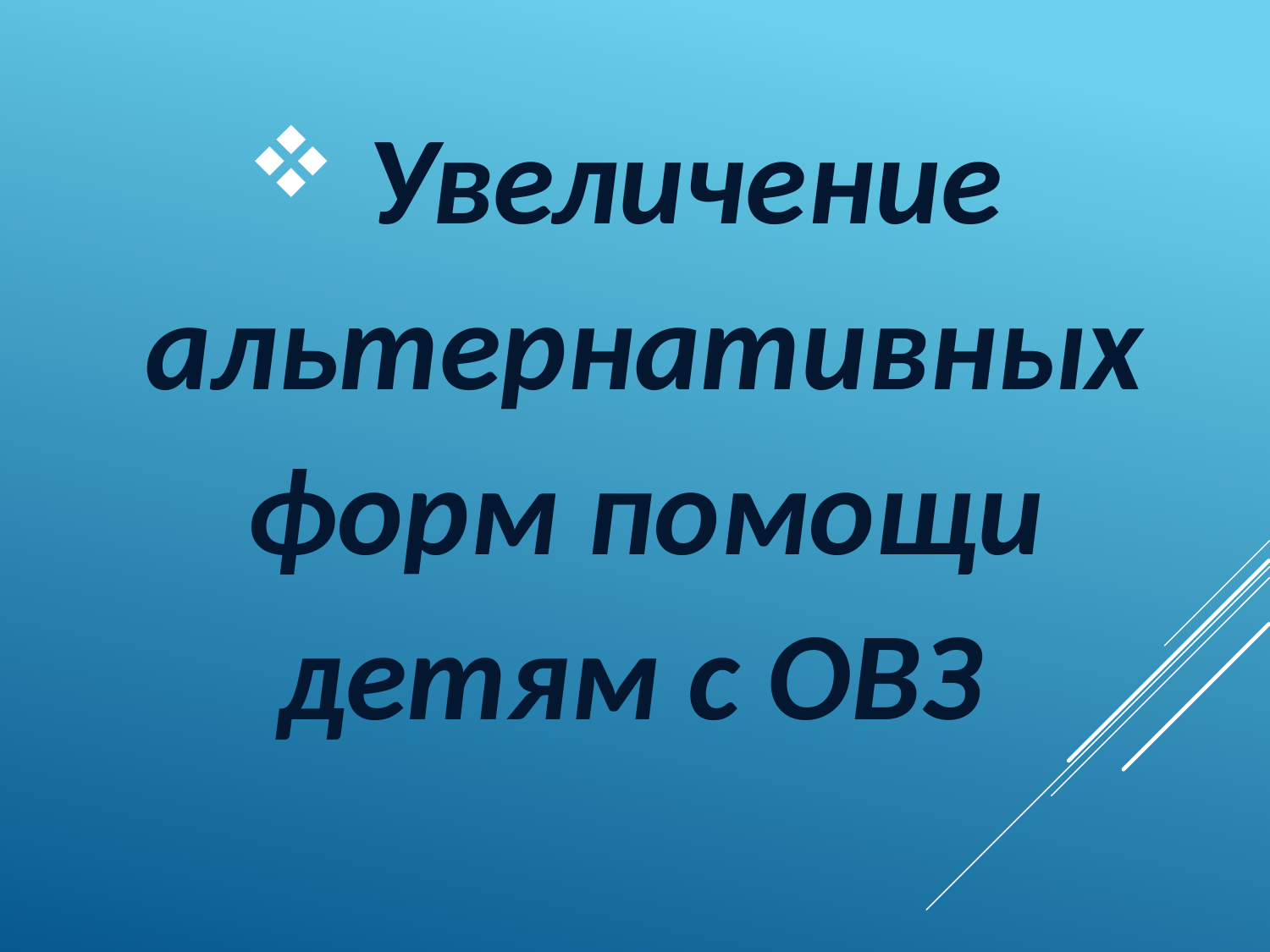

Увеличение альтернативных форм помощи детям с ОВЗ